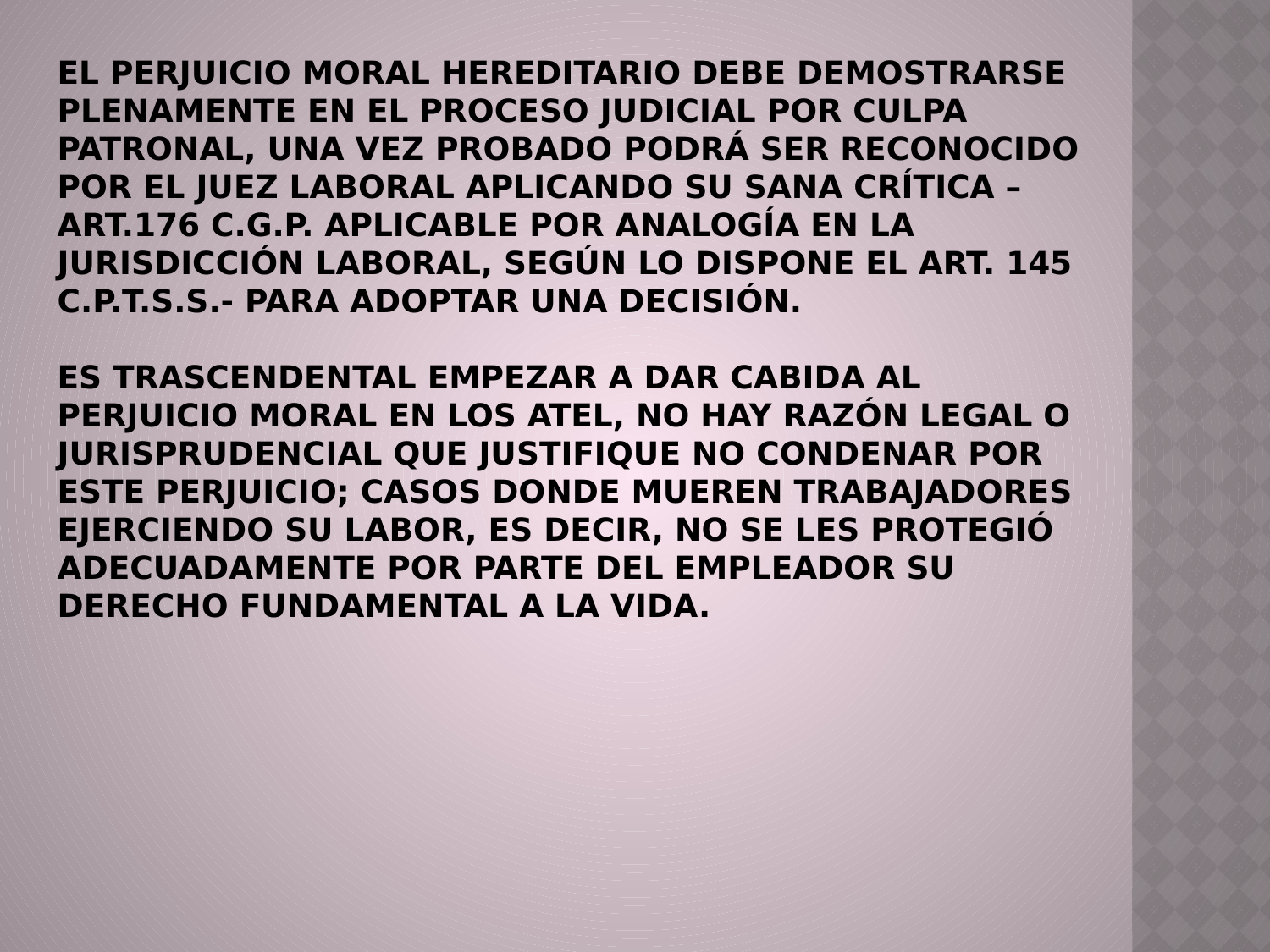

EL PERJUICIO MORAL HEREDITARIO DEBE DEMOSTRARSE PLENAMENTE EN EL PROCESO JUDICIAL POR CULPA PATRONAL, UNA VEZ PROBADO PODRÁ SER RECONOCIDO POR EL JUEZ LABORAL APLICANDO SU SANA CRÍTICA – ART.176 C.G.P. APLICABLE POR ANALOGÍA EN LA JURISDICCIÓN LABORAL, SEGÚN LO DISPONE EL ART. 145 C.P.T.S.S.- PARA ADOPTAR UNA DECISIÓN.

ES TRASCENDENTAL EMPEZAR A DAR CABIDA AL PERJUICIO MORAL EN LOS ATEL, NO HAY RAZÓN LEGAL O JURISPRUDENCIAL QUE JUSTIFIQUE NO CONDENAR POR ESTE PERJUICIO; CASOS DONDE MUEREN TRABAJADORES EJERCIENDO SU LABOR, ES DECIR, NO SE LES PROTEGIÓ ADECUADAMENTE POR PARTE DEL EMPLEADOR SU DERECHO FUNDAMENTAL A LA VIDA.